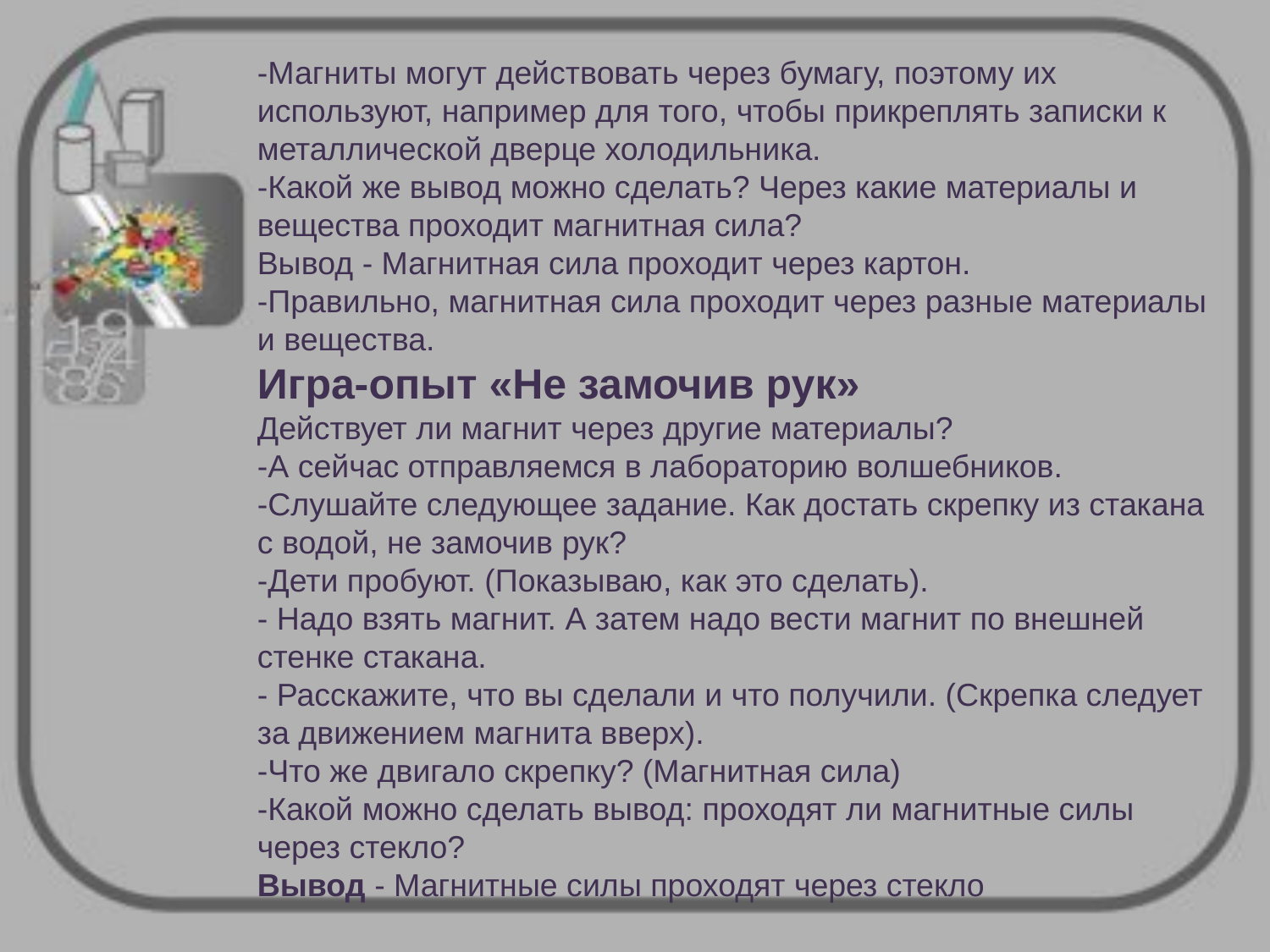

-Магниты могут действовать через бумагу, поэтому их используют, например для того, чтобы прикреплять записки к металлической дверце холодильника.
-Какой же вывод можно сделать? Через какие материалы и вещества проходит магнитная сила?
Вывод - Магнитная сила проходит через картон.
-Правильно, магнитная сила проходит через разные материалы и вещества.
Игра-опыт «Не замочив рук»
Действует ли магнит через другие материалы?
-А сейчас отправляемся в лабораторию волшебников.
-Слушайте следующее задание. Как достать скрепку из стакана с водой, не замочив рук?
-Дети пробуют. (Показываю, как это сделать).
- Надо взять магнит. А затем надо вести магнит по внешней стенке стакана.
- Расскажите, что вы сделали и что получили. (Скрепка следует за движением магнита вверх).
-Что же двигало скрепку? (Магнитная сила)
-Какой можно сделать вывод: проходят ли магнитные силы через стекло?
Вывод - Магнитные силы проходят через стекло